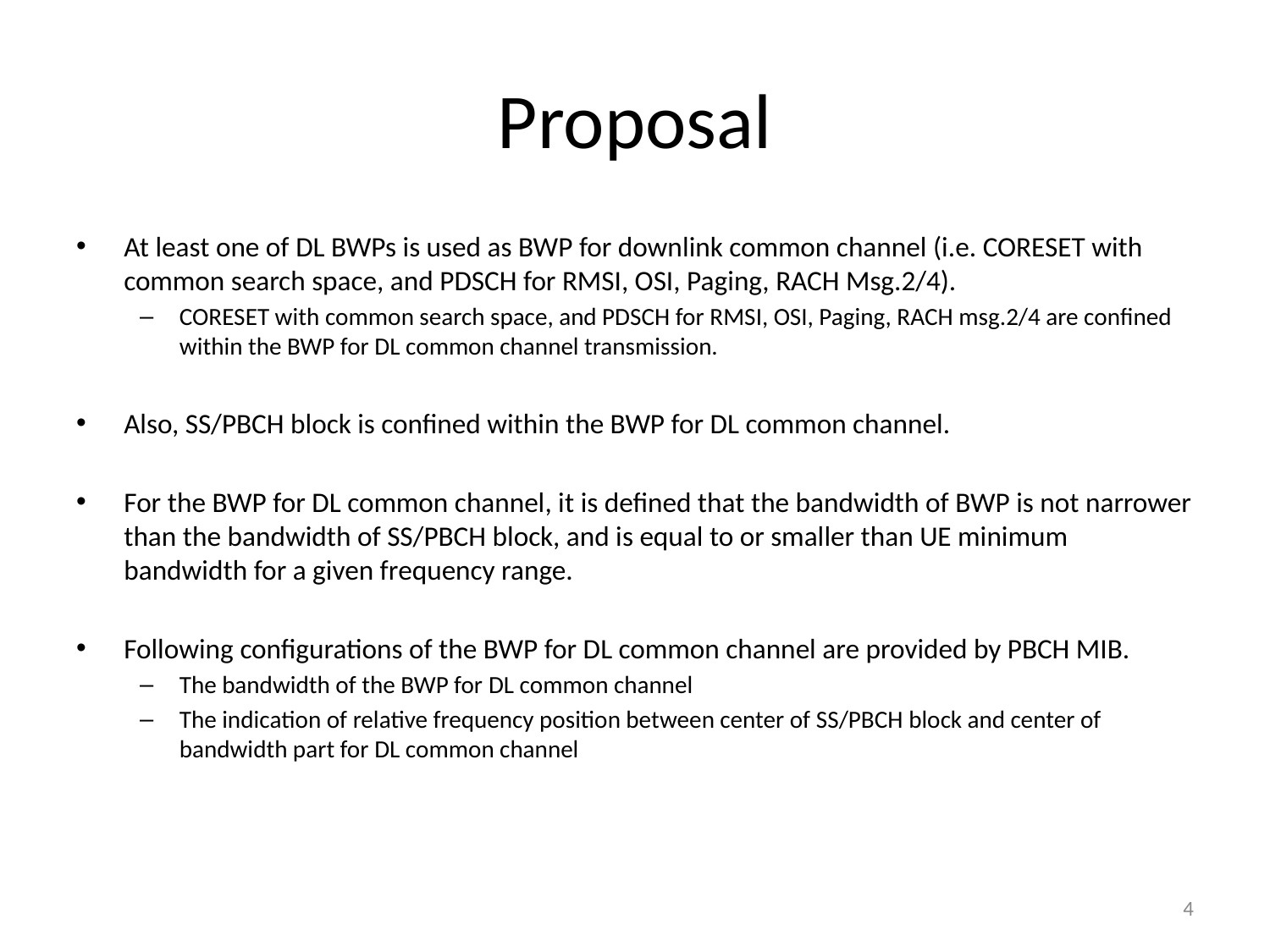

# Proposal
At least one of DL BWPs is used as BWP for downlink common channel (i.e. CORESET with common search space, and PDSCH for RMSI, OSI, Paging, RACH Msg.2/4).
CORESET with common search space, and PDSCH for RMSI, OSI, Paging, RACH msg.2/4 are confined within the BWP for DL common channel transmission.

Also, SS/PBCH block is confined within the BWP for DL common channel.

For the BWP for DL common channel, it is defined that the bandwidth of BWP is not narrower than the bandwidth of SS/PBCH block, and is equal to or smaller than UE minimum bandwidth for a given frequency range.

Following configurations of the BWP for DL common channel are provided by PBCH MIB.
The bandwidth of the BWP for DL common channel
The indication of relative frequency position between center of SS/PBCH block and center of bandwidth part for DL common channel

4